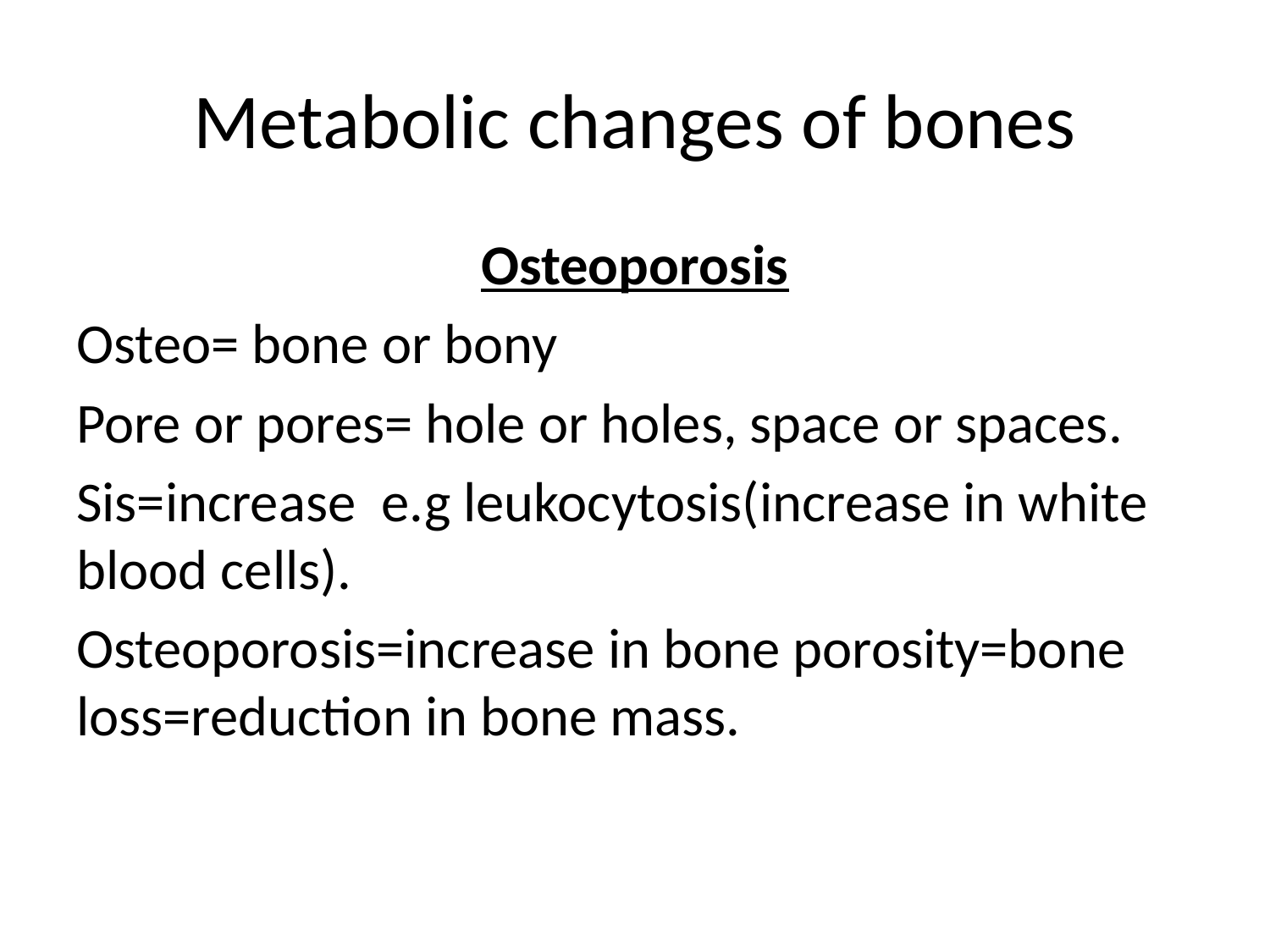

# Metabolic changes of bones
Osteoporosis
Osteo= bone or bony
Pore or pores= hole or holes, space or spaces.
Sis=increase  e.g leukocytosis(increase in white blood cells).
Osteoporosis=increase in bone porosity=bone loss=reduction in bone mass.